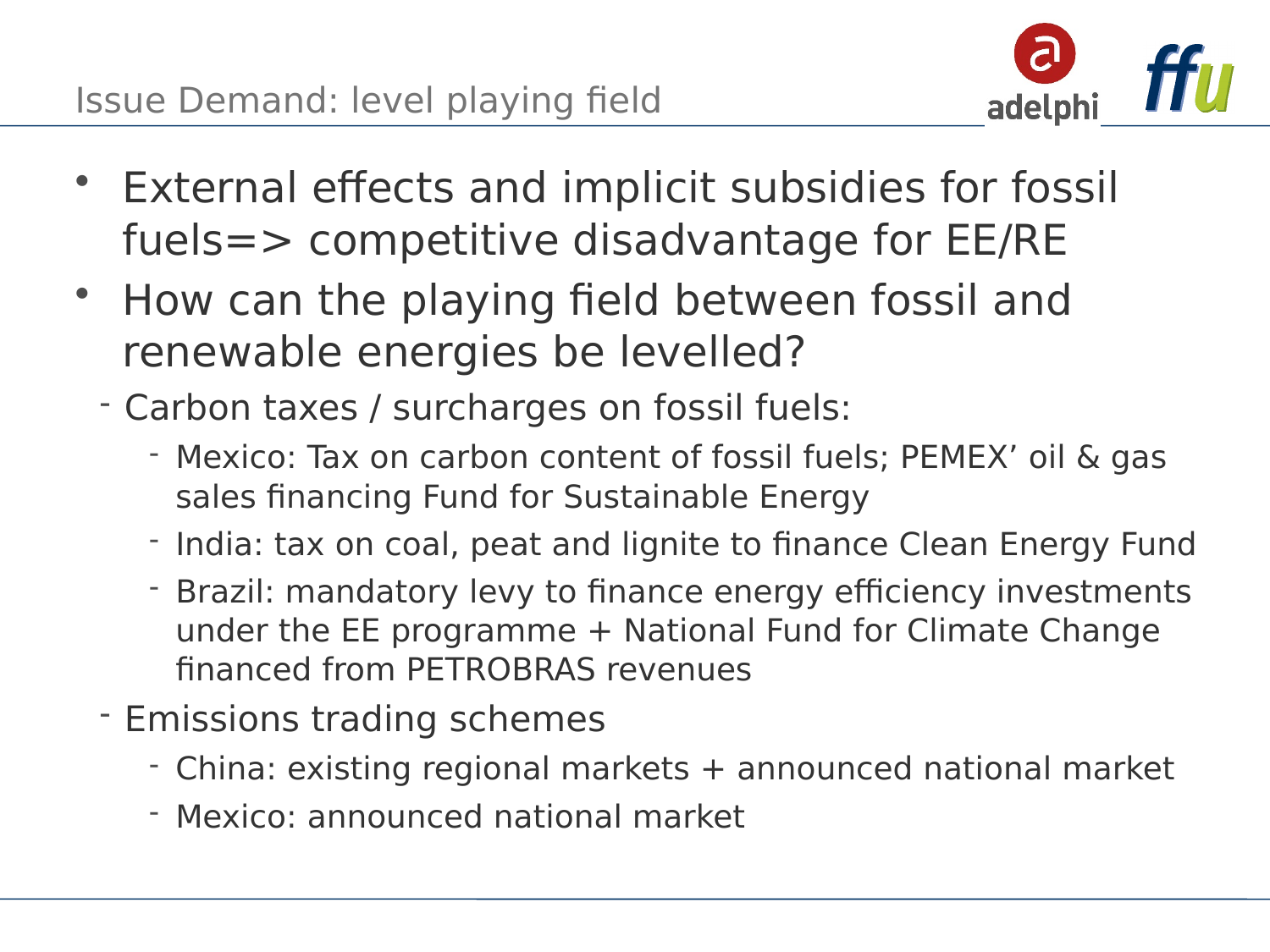

# Issue Demand: level playing field
External effects and implicit subsidies for fossil fuels=> competitive disadvantage for EE/RE
How can the playing field between fossil and renewable energies be levelled?
Carbon taxes / surcharges on fossil fuels:
Mexico: Tax on carbon content of fossil fuels; PEMEX’ oil & gas sales financing Fund for Sustainable Energy
India: tax on coal, peat and lignite to finance Clean Energy Fund
Brazil: mandatory levy to finance energy efficiency investments under the EE programme + National Fund for Climate Change financed from PETROBRAS revenues
Emissions trading schemes
China: existing regional markets + announced national market
Mexico: announced national market